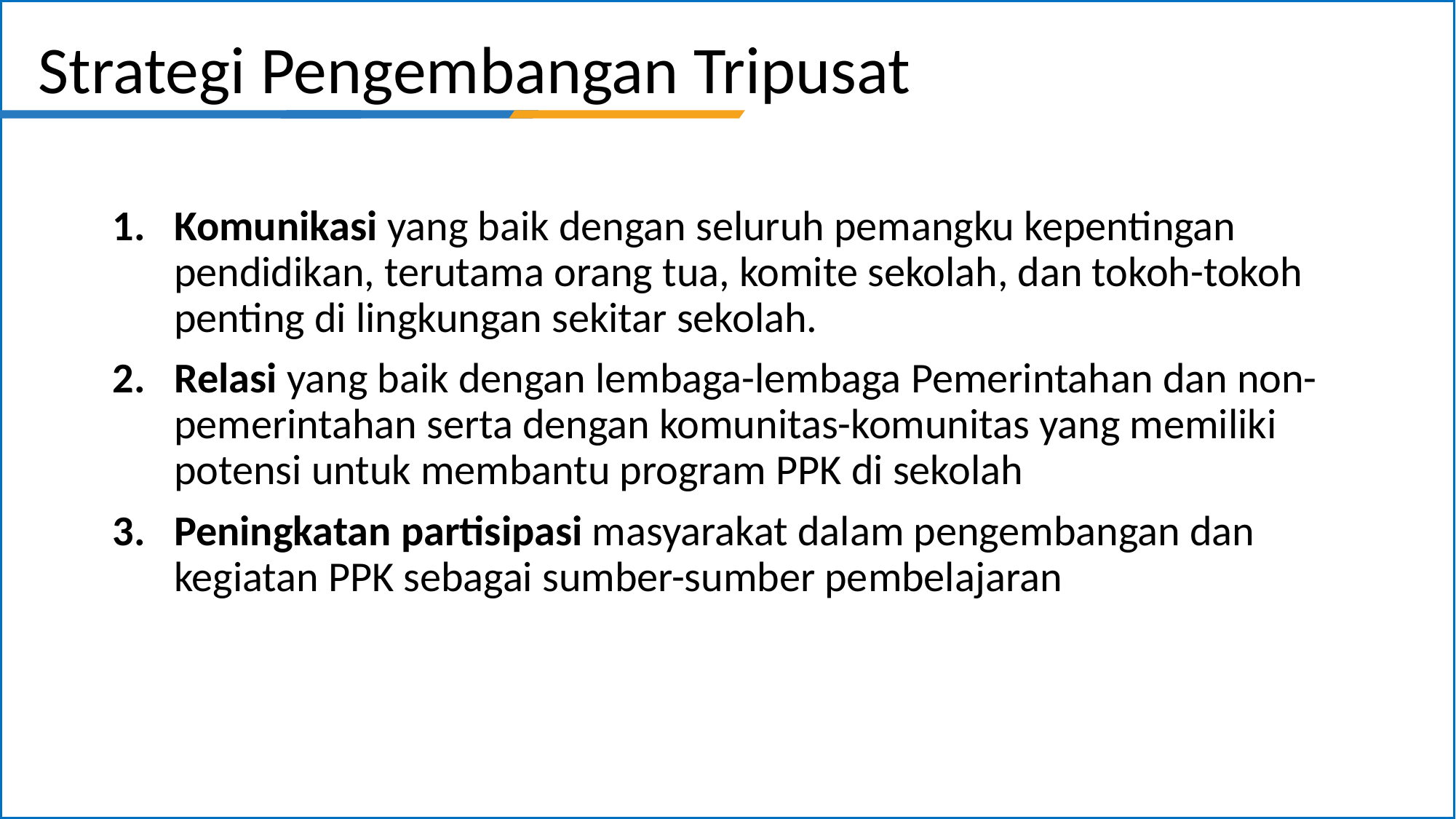

# Strategi Pengembangan Tripusat

Komunikasi yang baik dengan seluruh pemangku kepentingan pendidikan, terutama orang tua, komite sekolah, dan tokoh-tokoh penting di lingkungan sekitar sekolah.
Relasi yang baik dengan lembaga-lembaga Pemerintahan dan non-pemerintahan serta dengan komunitas-komunitas yang memiliki potensi untuk membantu program PPK di sekolah
Peningkatan partisipasi masyarakat dalam pengembangan dan kegiatan PPK sebagai sumber-sumber pembelajaran